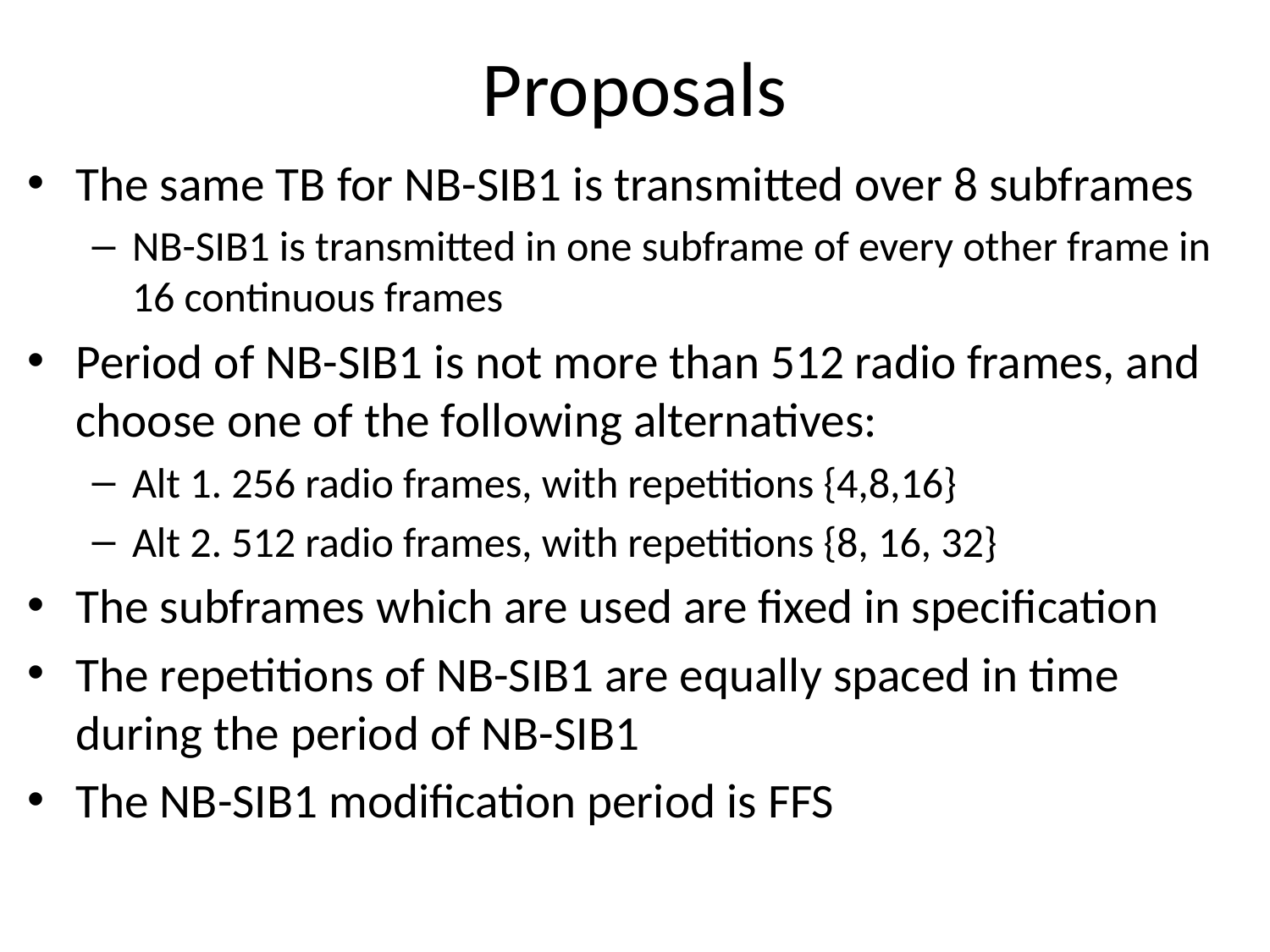

# Proposals
The same TB for NB-SIB1 is transmitted over 8 subframes
NB-SIB1 is transmitted in one subframe of every other frame in 16 continuous frames
Period of NB-SIB1 is not more than 512 radio frames, and choose one of the following alternatives:
Alt 1. 256 radio frames, with repetitions {4,8,16}
Alt 2. 512 radio frames, with repetitions {8, 16, 32}
The subframes which are used are fixed in specification
The repetitions of NB-SIB1 are equally spaced in time during the period of NB-SIB1
The NB-SIB1 modification period is FFS